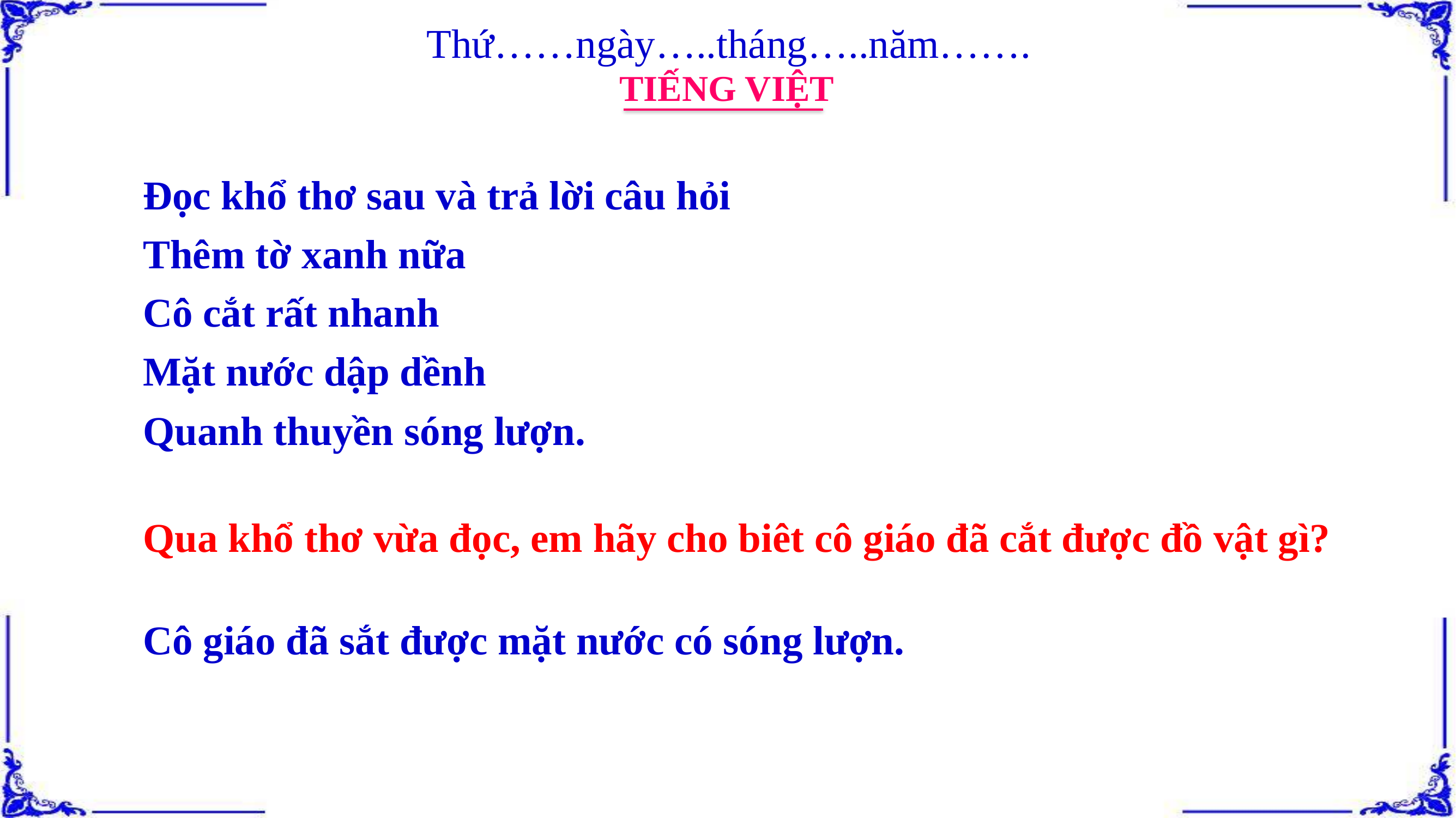

Thứ……ngày…..tháng…..năm…….
TIẾNG VIỆT
Đọc khổ thơ sau và trả lời câu hỏi
Thêm tờ xanh nữa
Cô cắt rất nhanh
Mặt nước dập dềnh
Quanh thuyền sóng lượn.
Qua khổ thơ vừa đọc, em hãy cho biêt cô giáo đã cắt được đồ vật gì?
Cô giáo đã sắt được mặt nước có sóng lượn.